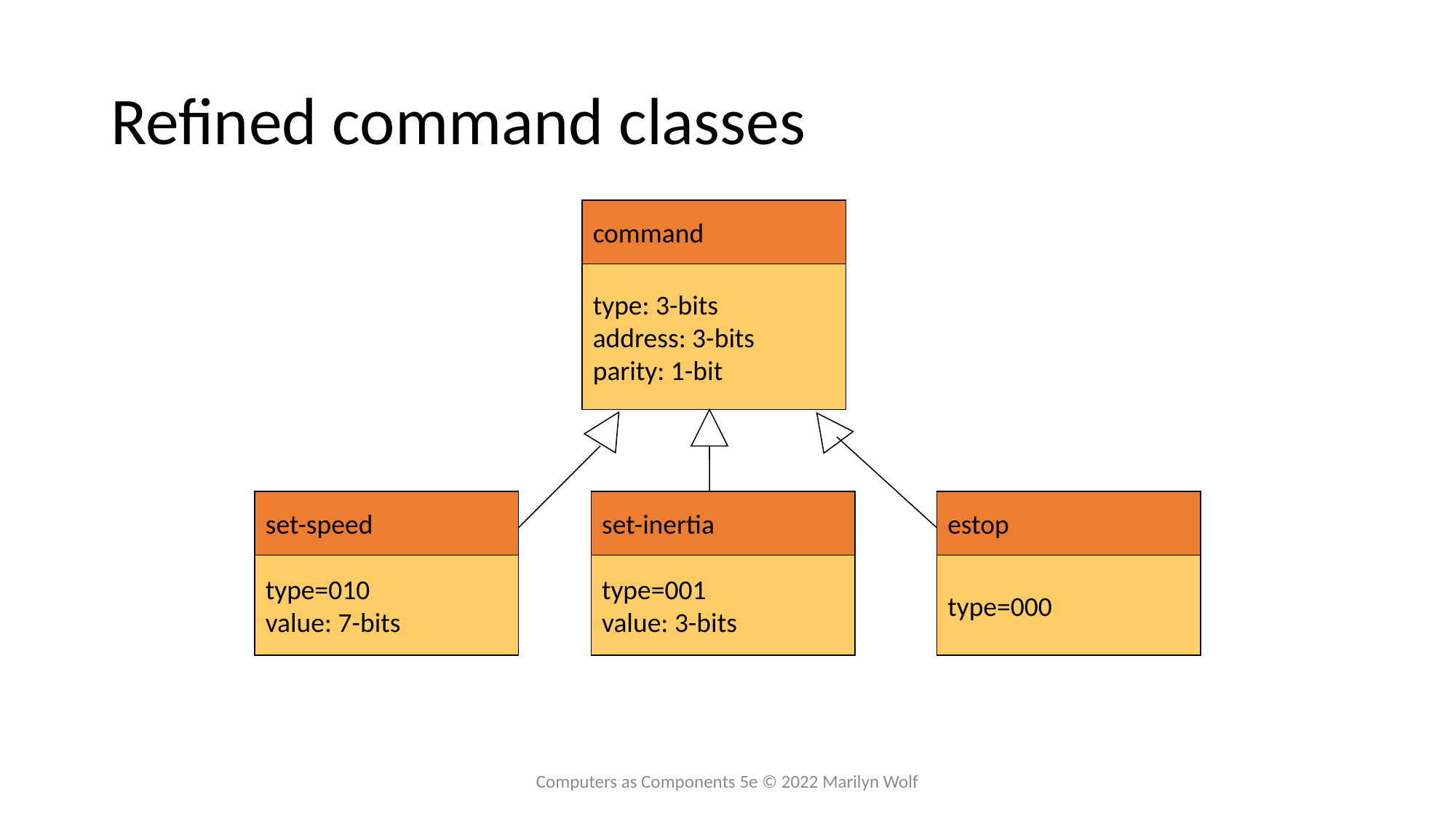

# Refined command classes
command
type: 3-bits
address: 3-bits
parity: 1-bit

set-speed
set-inertia
estop
type=010
value: 7-bits
type=001
value: 3-bits
type=000
Computers as Components 5e © 2022 Marilyn Wolf